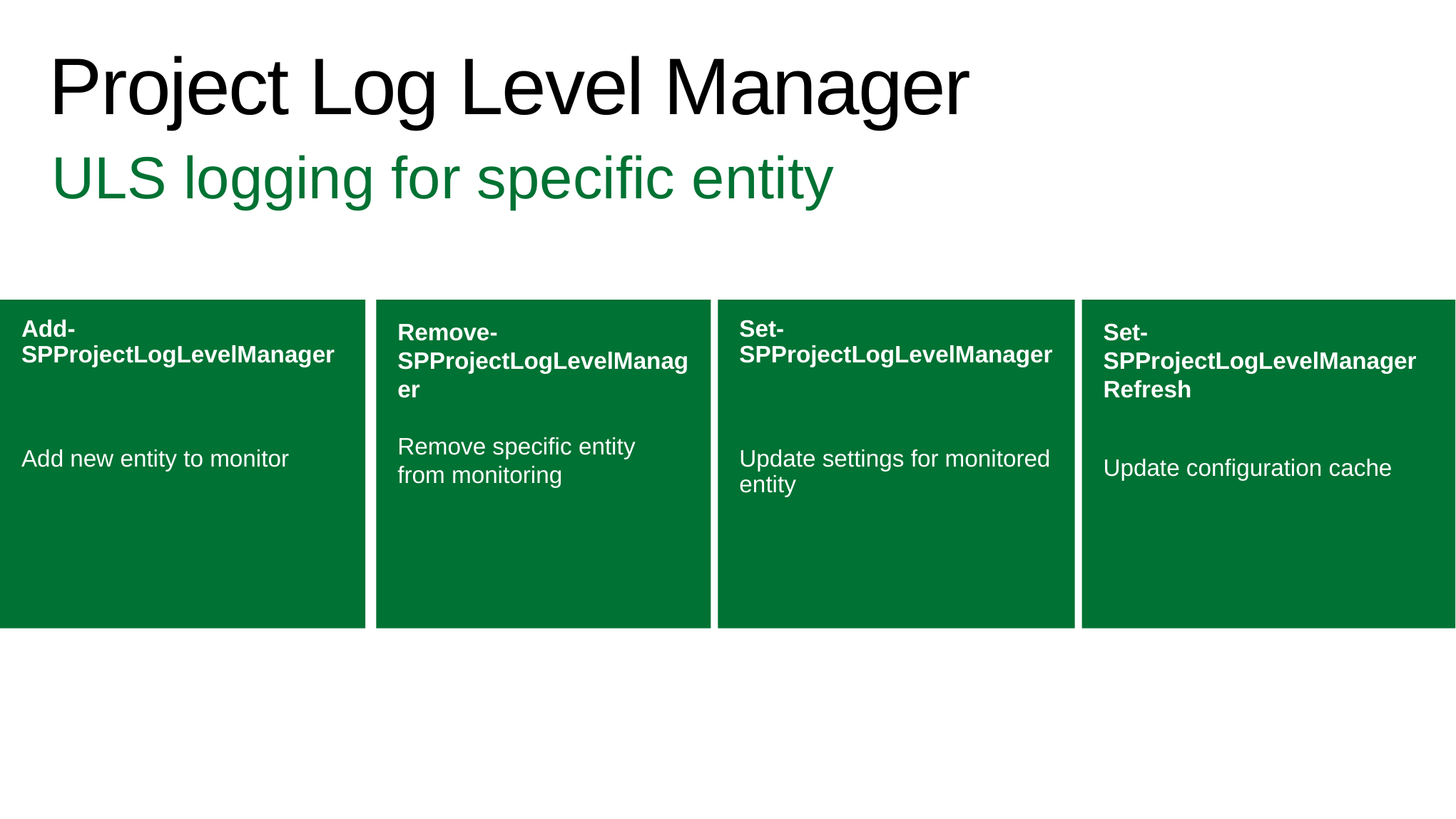

# Project Log Level Manager
ULS logging for specific entity
Remove-SPProjectLogLevelManager

Remove specific entity from monitoring
Set-SPProjectLogLevelManager

Update settings for monitored entity
Set-SPProjectLogLevelManagerRefresh

Update configuration cache
Add-SPProjectLogLevelManager

Add new entity to monitor